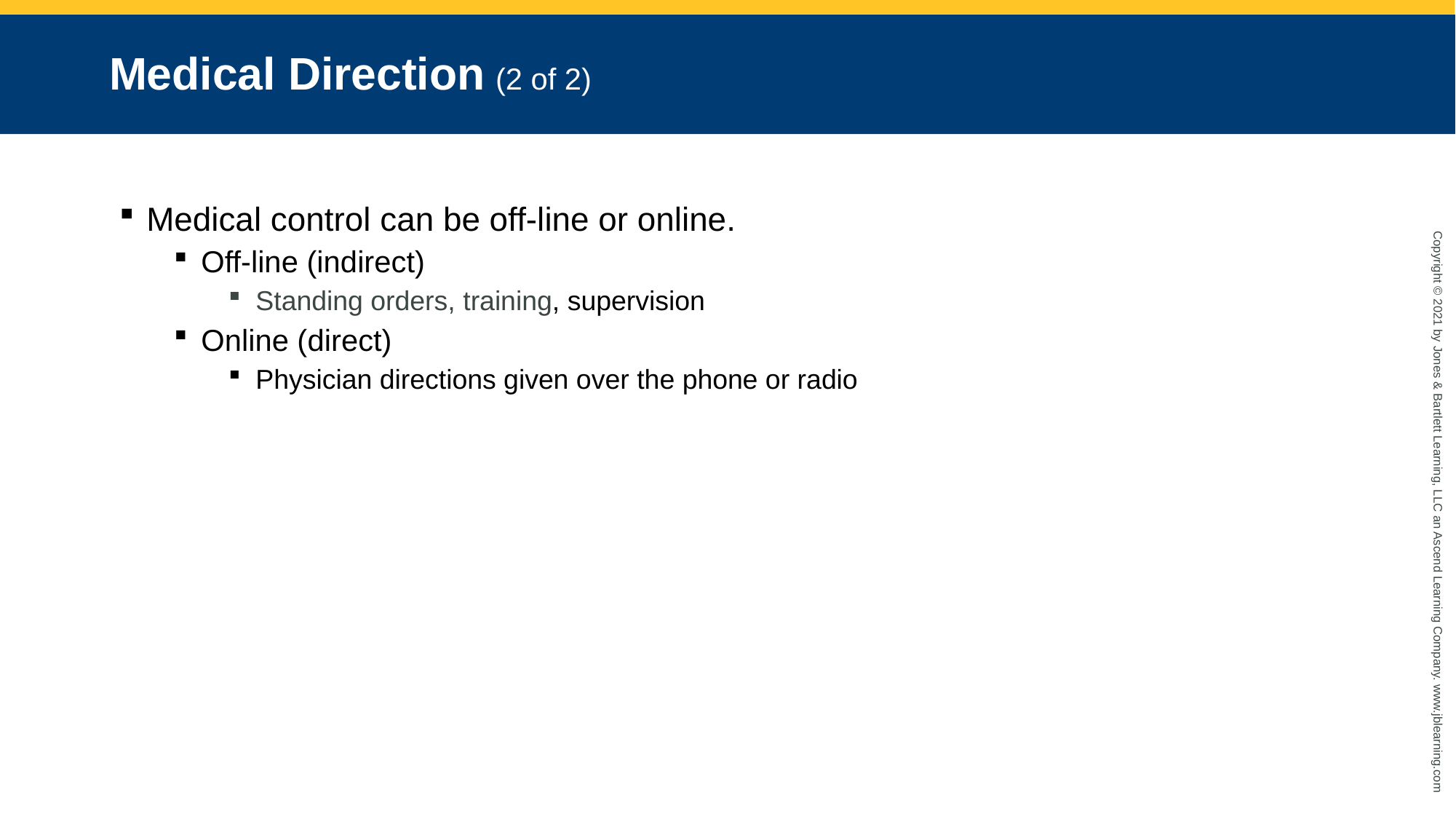

Medical Direction (2 of 2)
Medical control can be off-line or online.
Off-line (indirect)
Standing orders, training, supervision
Online (direct)
Physician directions given over the phone or radio